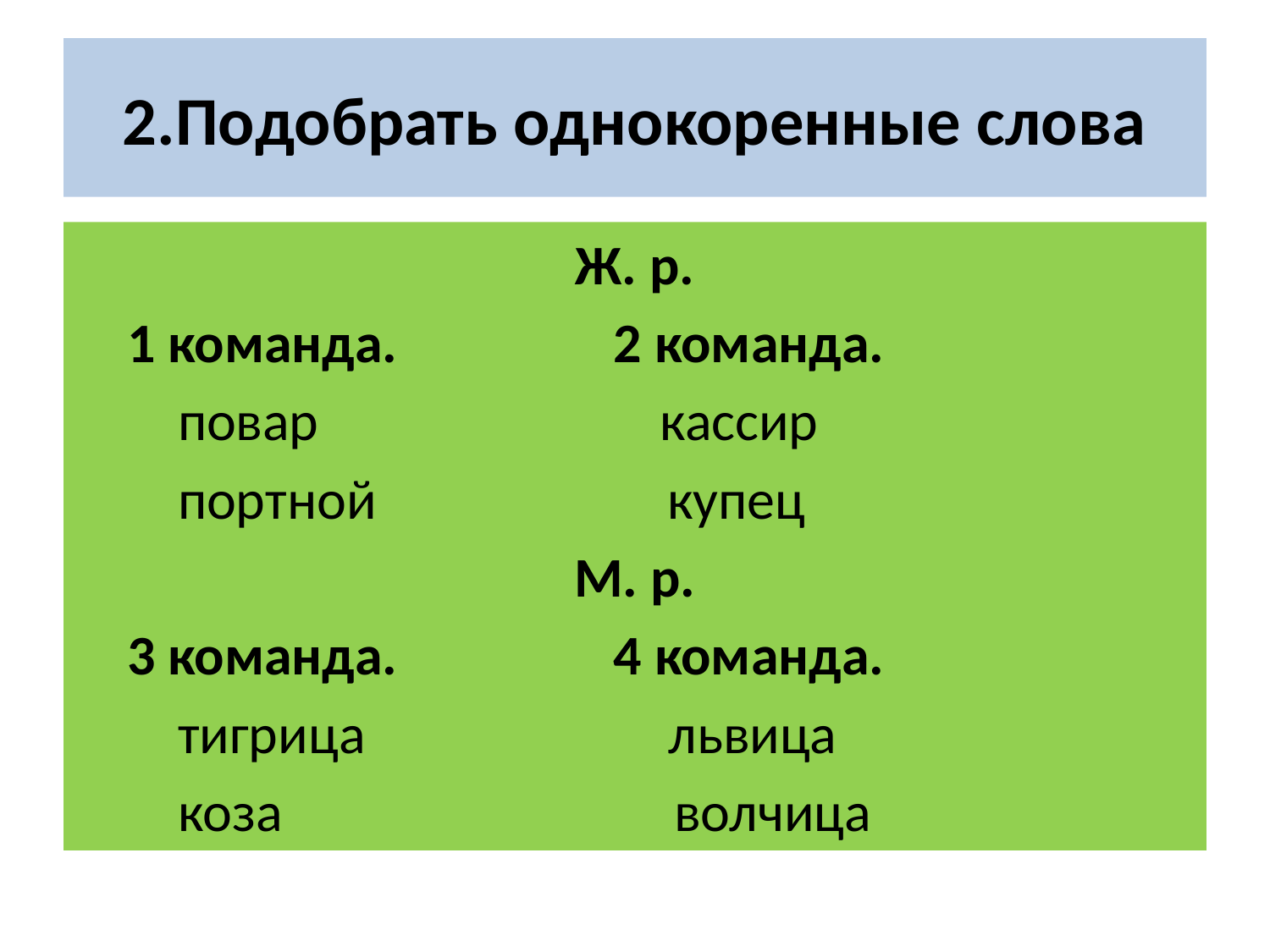

# 2.Подобрать однокоренные слова
Ж. р.
    1 команда.                 2 команда.
        повар                           кассир
        портной                       купец
М. р.
    3 команда.                 4 команда.
        тигрица                        львица
        коза                               волчица